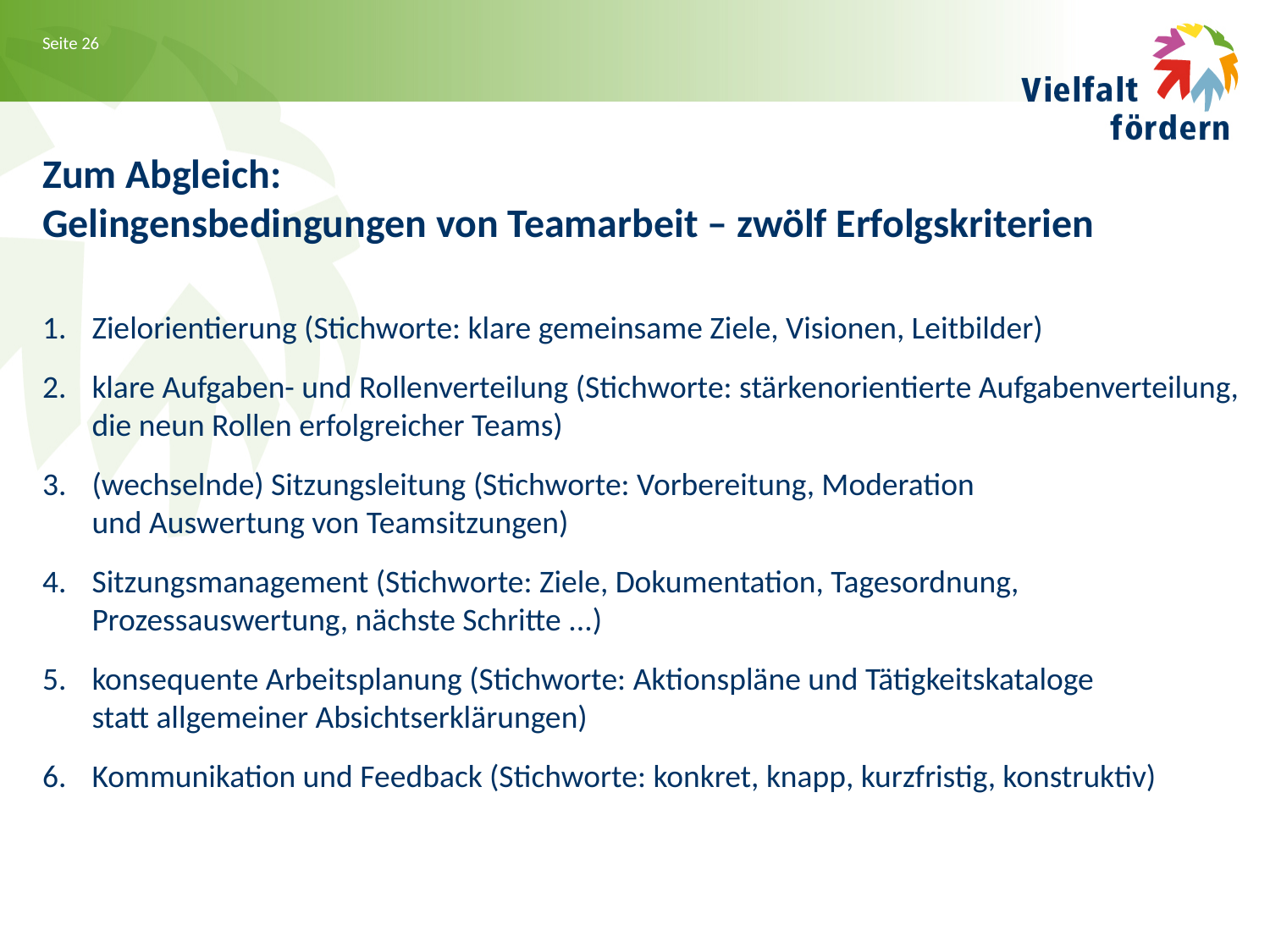

# Zum Abgleich: Gelingensbedingungen von Teamarbeit – zwölf Erfolgskriterien
Zielorientierung (Stichworte: klare gemeinsame Ziele, Visionen, Leitbilder)
klare Aufgaben- und Rollenverteilung (Stichworte: stärkenorientierte Aufgabenverteilung, die neun Rollen erfolgreicher Teams)
(wechselnde) Sitzungsleitung (Stichworte: Vorbereitung, Moderation
und Auswertung von Teamsitzungen)
Sitzungsmanagement (Stichworte: Ziele, Dokumentation, Tagesordnung, Prozessauswertung, nächste Schritte ...)
konsequente Arbeitsplanung (Stichworte: Aktionspläne und Tätigkeitskataloge
statt allgemeiner Absichtserklärungen)
Kommunikation und Feedback (Stichworte: konkret, knapp, kurzfristig, konstruktiv)